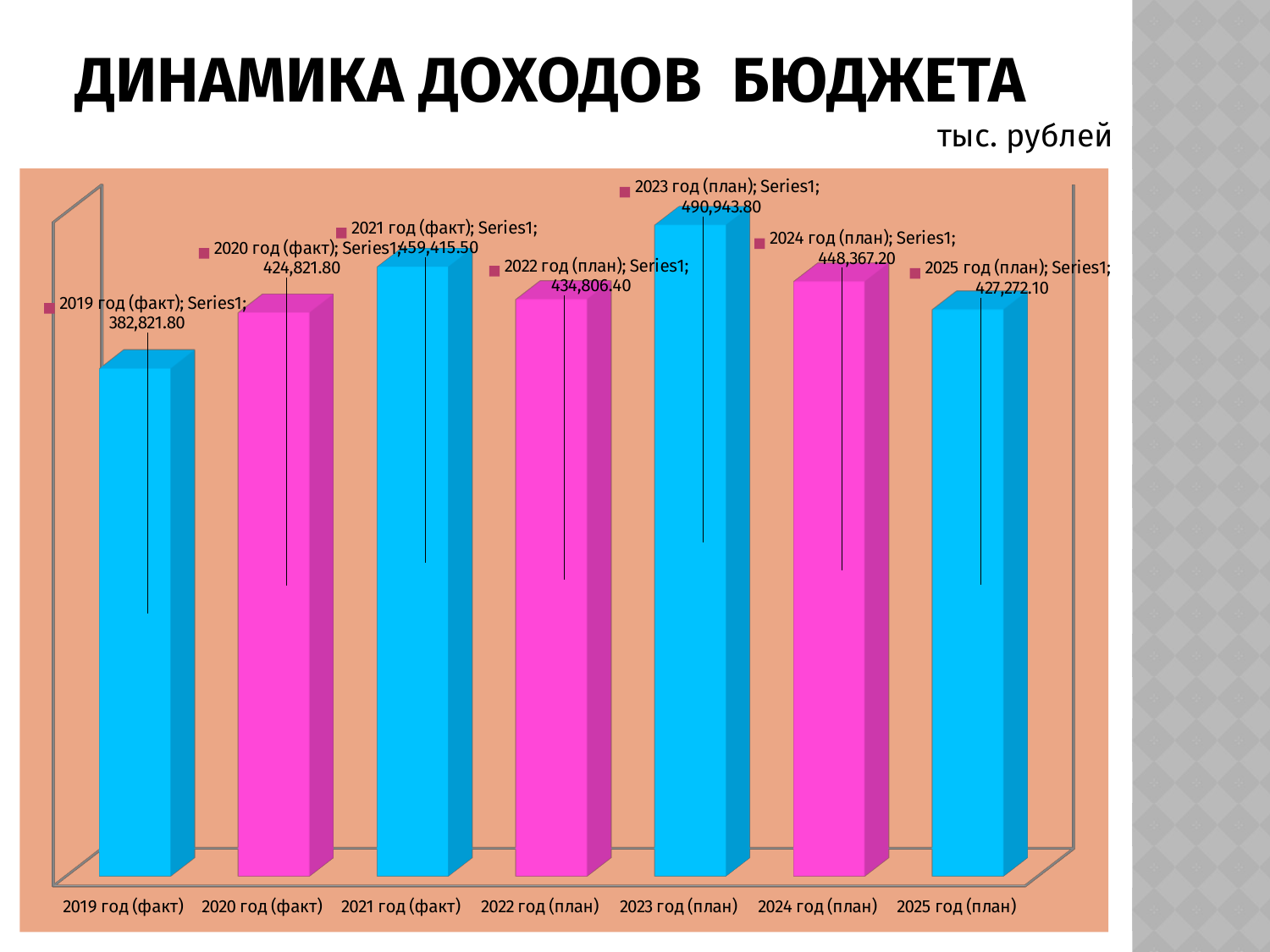

# ДИНАМИКА ДОХОДОВ  БЮДЖЕТА
тыс. рублей

[unsupported chart]